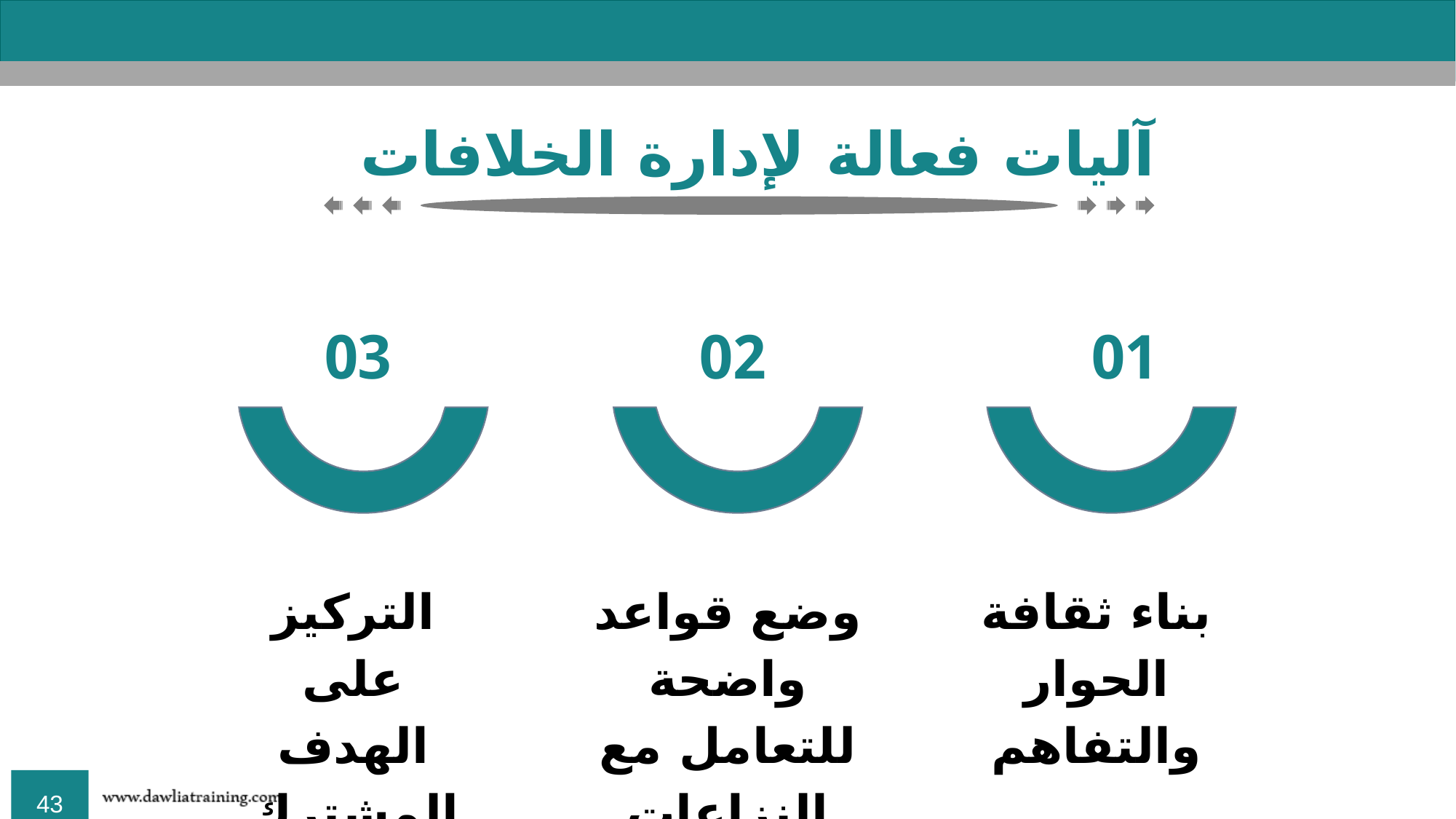

آليات فعالة لإدارة الخلافات

03

التركيز على الهدف المشترك
02

وضع قواعد واضحة للتعامل مع النزاعات
01

بناء ثقافة الحوار والتفاهم